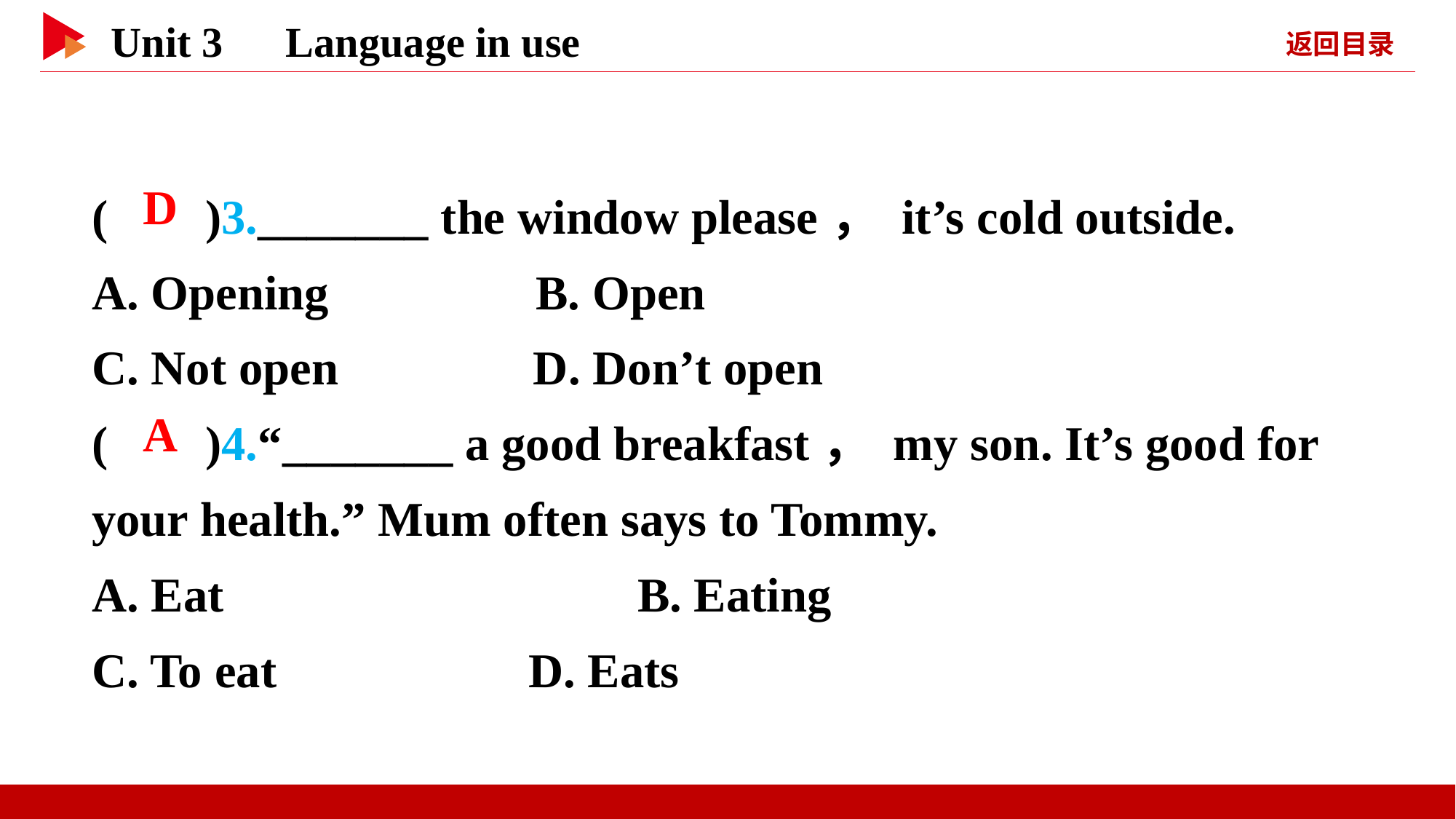

(        )3._______ the window please， it’s cold outside.
A. Opening                 B. Open
C. Not open                D. Don’t open
(        )4.“_______ a good breakfast， my son. It’s good for your health.” Mum often says to Tommy.
A. Eat                		B. Eating
C. To eat               	D. Eats
   D
   A